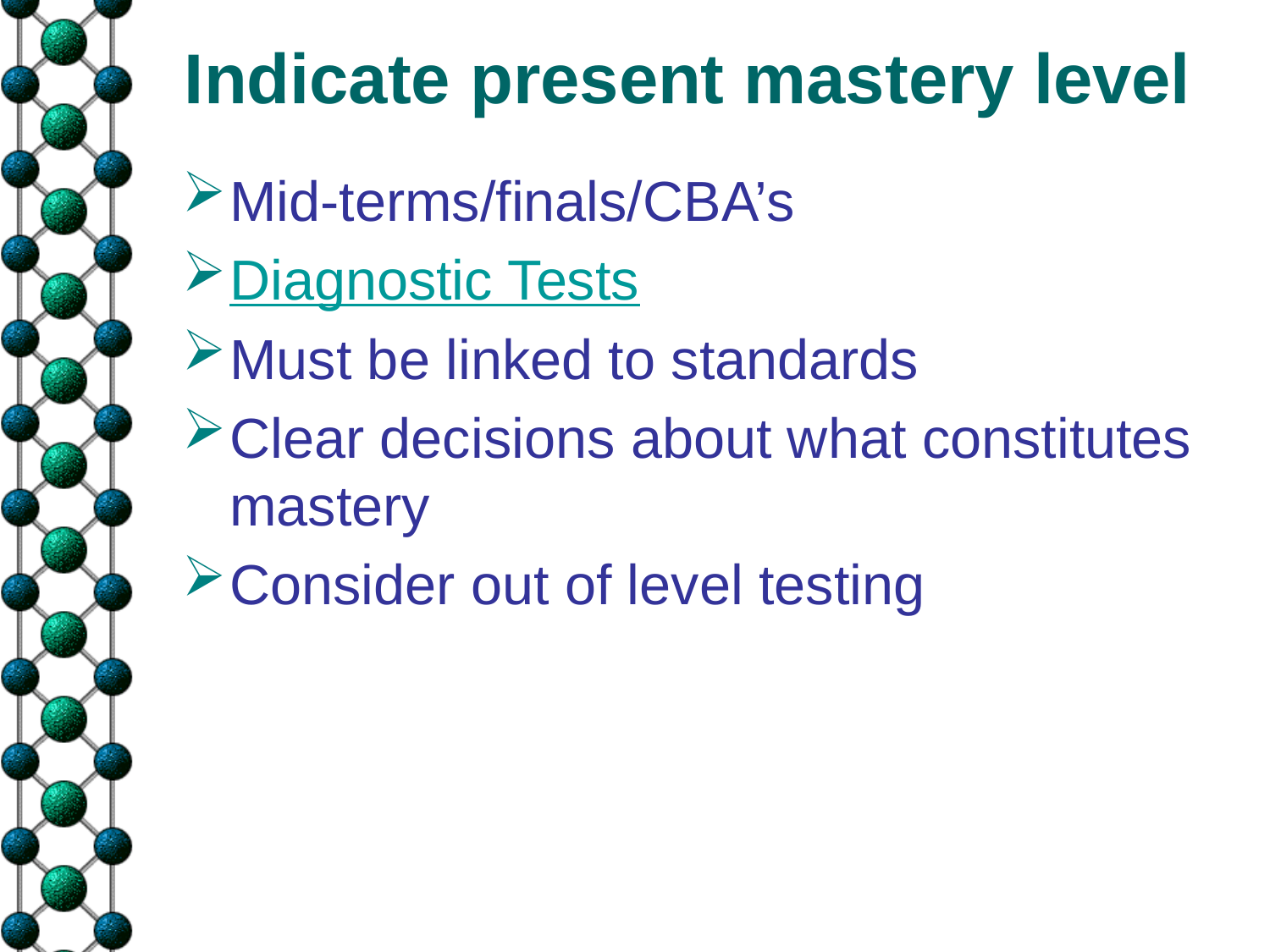

# Indicate present mastery level
Mid-terms/finals/CBA’s
Diagnostic Tests
Must be linked to standards
Clear decisions about what constitutes mastery
Consider out of level testing